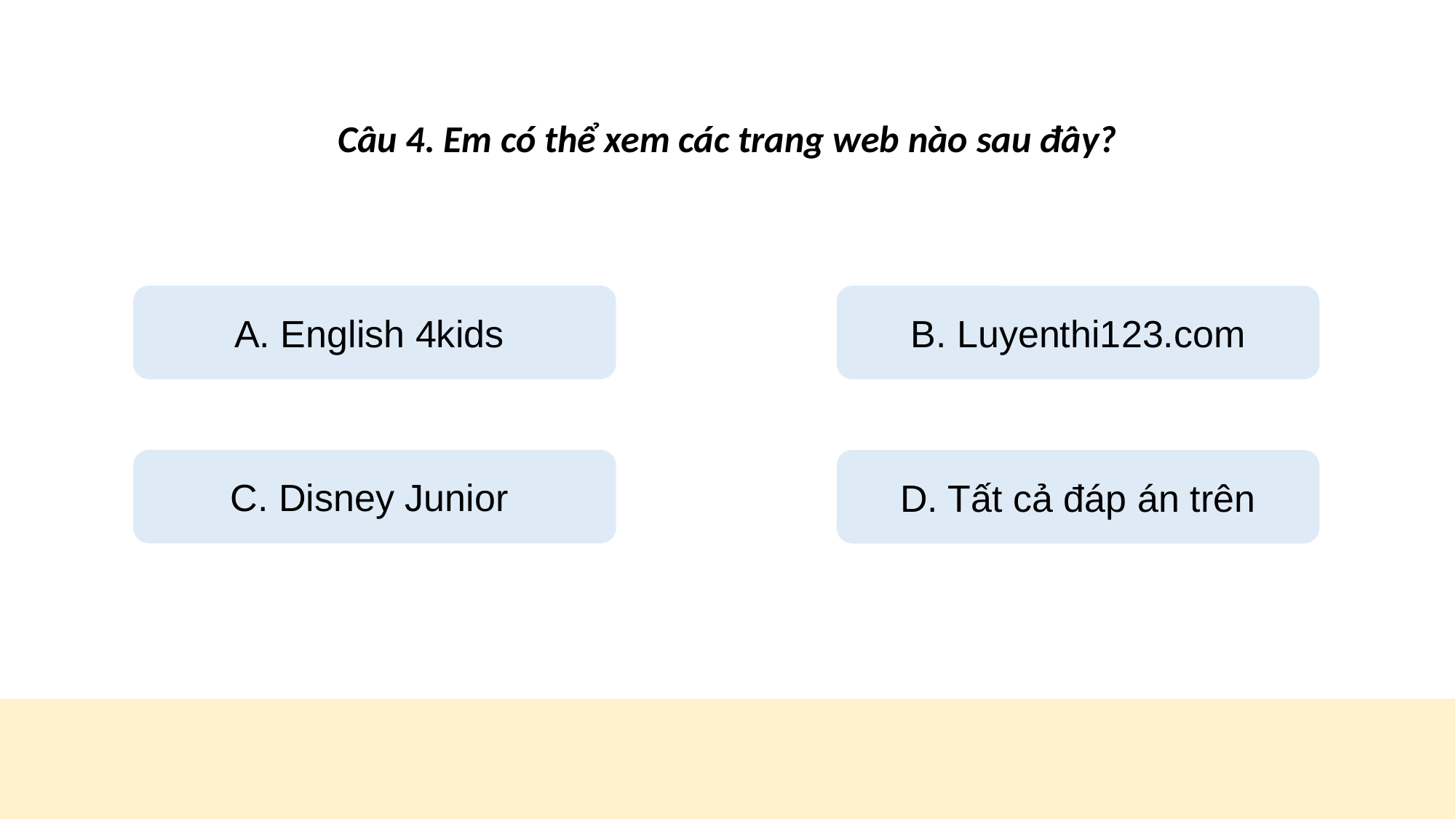

Câu 4. Em có thể xem các trang web nào sau đây?
A. English 4kids
B. Luyenthi123.com
C. Disney Junior
D. Tất cả đáp án trên